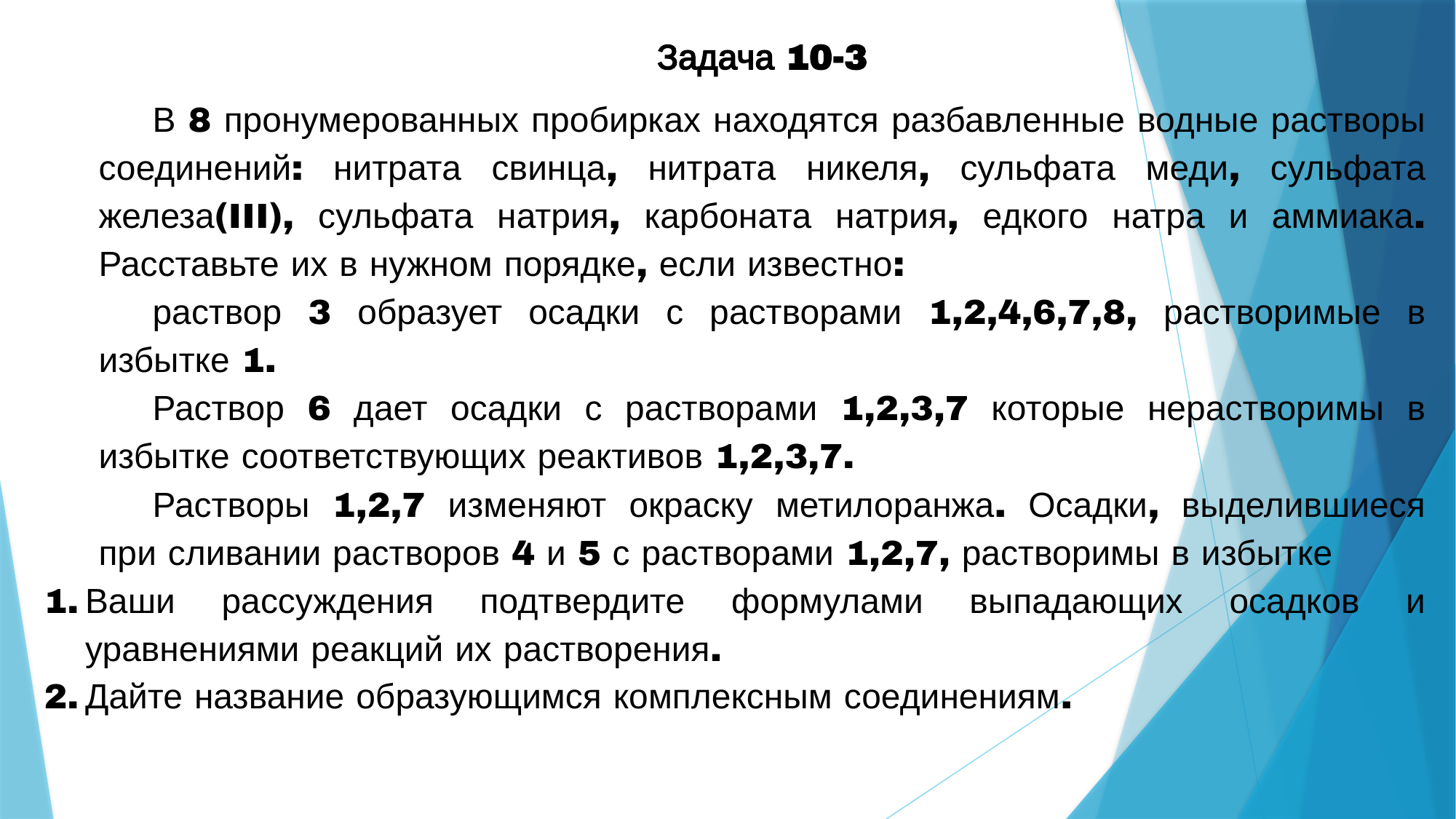

Задача 10-3
В 8 пронумерованных пробирках находятся разбавленные водные растворы соединений: нитрата свинца, нитрата никеля, сульфата меди, сульфата железа(III), сульфата натрия, карбоната натрия, едкого натра и аммиака. Расставьте их в нужном порядке, если известно:
раствор 3 образует осадки с растворами 1,2,4,6,7,8, растворимые в избытке 1.
Раствор 6 дает осадки с растворами 1,2,3,7 которые нерастворимы в избытке соответствующих реактивов 1,2,3,7.
Растворы 1,2,7 изменяют окраску метилоранжа. Осадки, выделившиеся при сливании растворов 4 и 5 с растворами 1,2,7, растворимы в избытке
Ваши рассуждения подтвердите формулами выпадающих осадков и уравнениями реакций их растворения.
Дайте название образующимся комплексным соединениям.